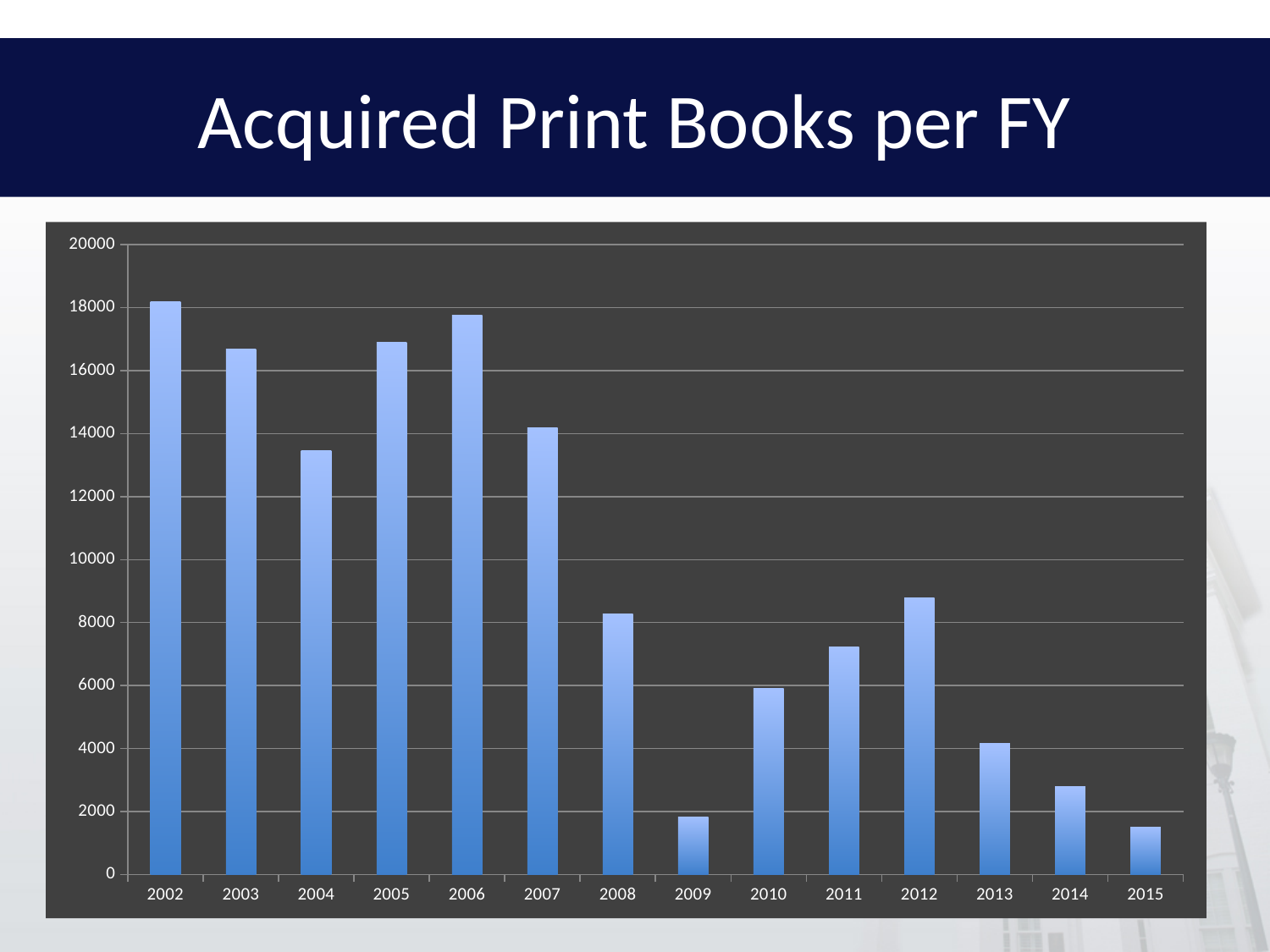

# Acquired Print Books per FY

### Chart

| Category | # of Items |
|---|---|
| 2002.0 | 18199.0 |
| 2003.0 | 16680.0 |
| 2004.0 | 13466.0 |
| 2005.0 | 16908.0 |
| 2006.0 | 17756.0 |
| 2007.0 | 14184.0 |
| 2008.0 | 8263.0 |
| 2009.0 | 1836.0 |
| 2010.0 | 5897.0 |
| 2011.0 | 7229.0 |
| 2012.0 | 8783.0 |
| 2013.0 | 4152.0 |
| 2014.0 | 2802.0 |
| 2015.0 | 1498.0 |